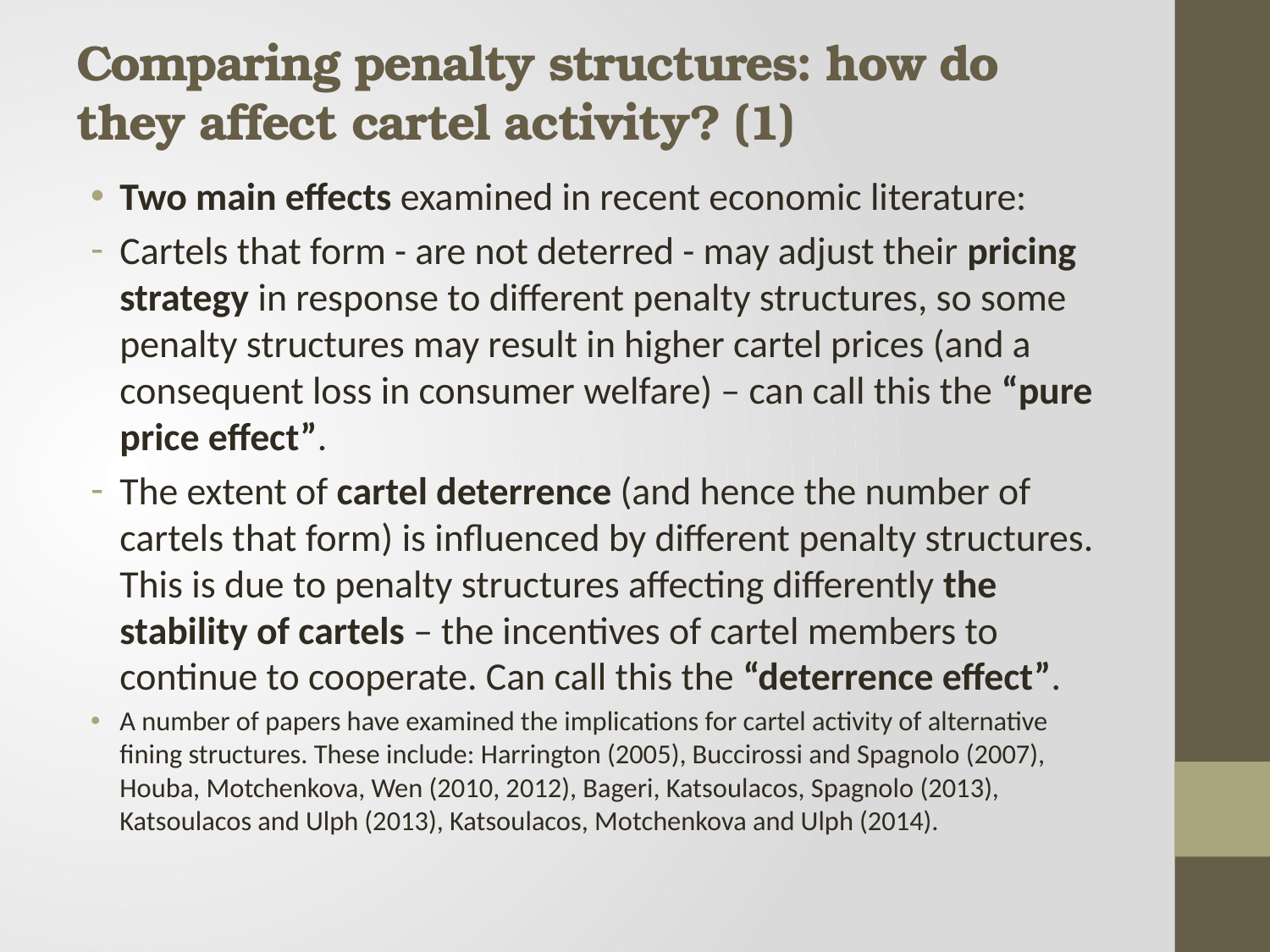

# Comparing penalty structures: how do they affect cartel activity? (1)
Two main effects examined in recent economic literature:
Cartels that form - are not deterred - may adjust their pricing strategy in response to different penalty structures, so some penalty structures may result in higher cartel prices (and a consequent loss in consumer welfare) – can call this the “pure price effect”.
The extent of cartel deterrence (and hence the number of cartels that form) is influenced by different penalty structures. This is due to penalty structures affecting differently the stability of cartels – the incentives of cartel members to continue to cooperate. Can call this the “deterrence effect”.
A number of papers have examined the implications for cartel activity of alternative fining structures. These include: Harrington (2005), Buccirossi and Spagnolo (2007), Houba, Motchenkova, Wen (2010, 2012), Bageri, Katsoulacos, Spagnolo (2013), Katsoulacos and Ulph (2013), Katsoulacos, Motchenkova and Ulph (2014).